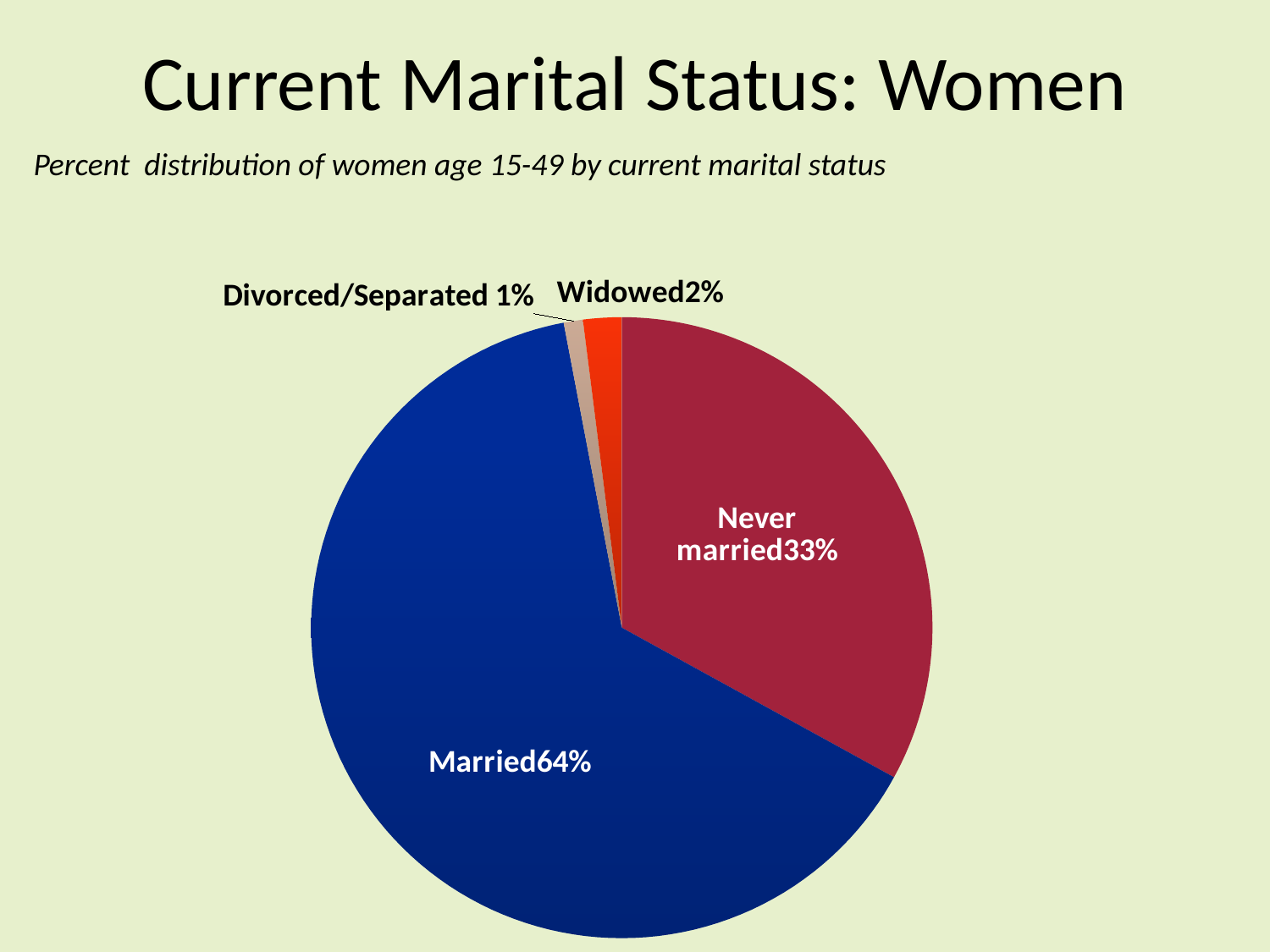

# Current Marital Status: Women
Percent  distribution of women age 15-49 by current marital status

### Chart

| Category | Sales |
|---|---|
| Never married | 33.0 |
| Married | 64.0 |
| Divorced/Separated | 1.0 |
| Widowed | 2.0 |